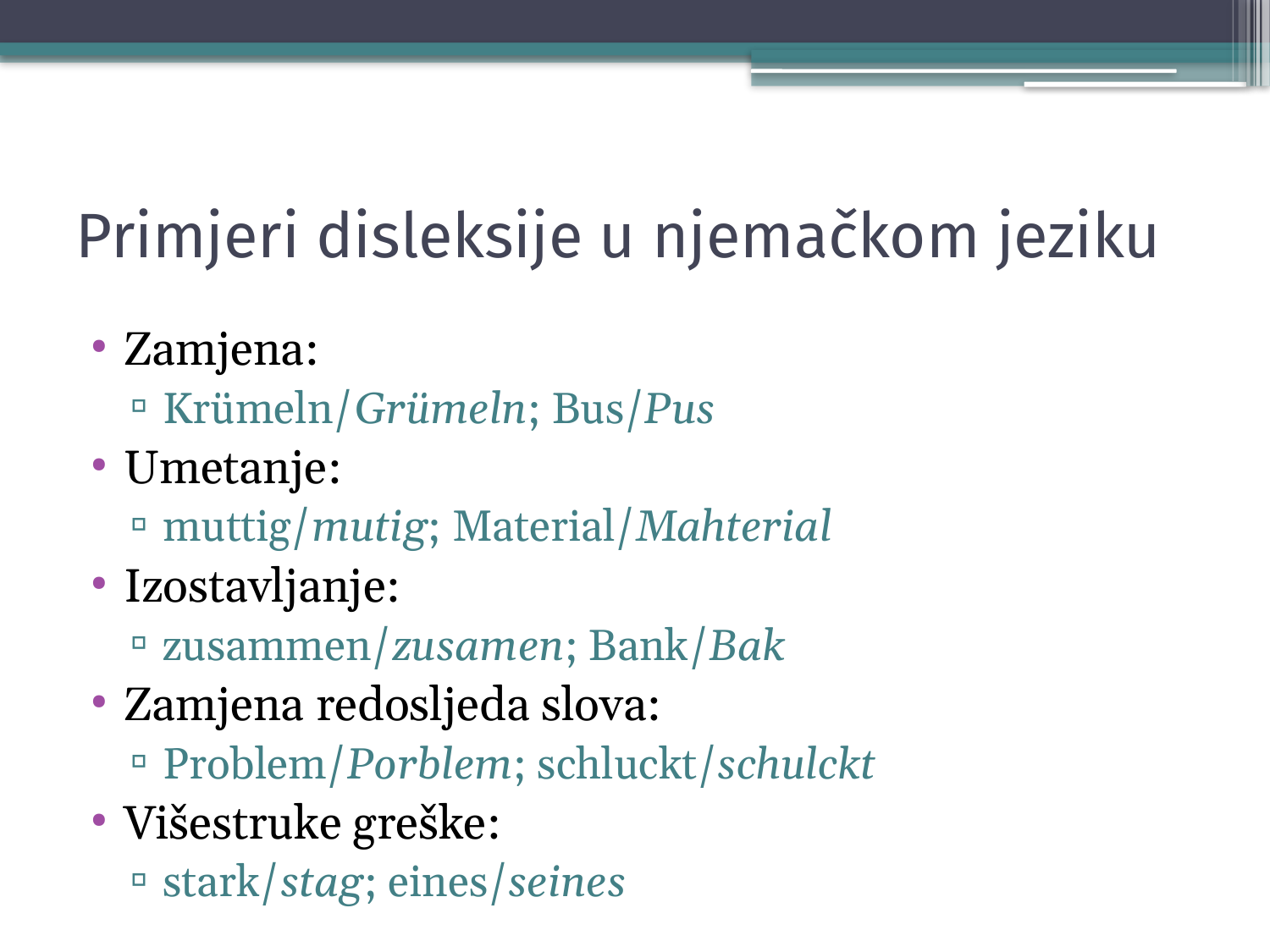

# Primjeri disleksije u njemačkom jeziku
Zamjena:
Krümeln/Grümeln; Bus/Pus
Umetanje:
muttig/mutig; Material/Mahterial
Izostavljanje:
zusammen/zusamen; Bank/Bak
Zamjena redosljeda slova:
Problem/Porblem; schluckt/schulckt
Višestruke greške:
stark/stag; eines/seines